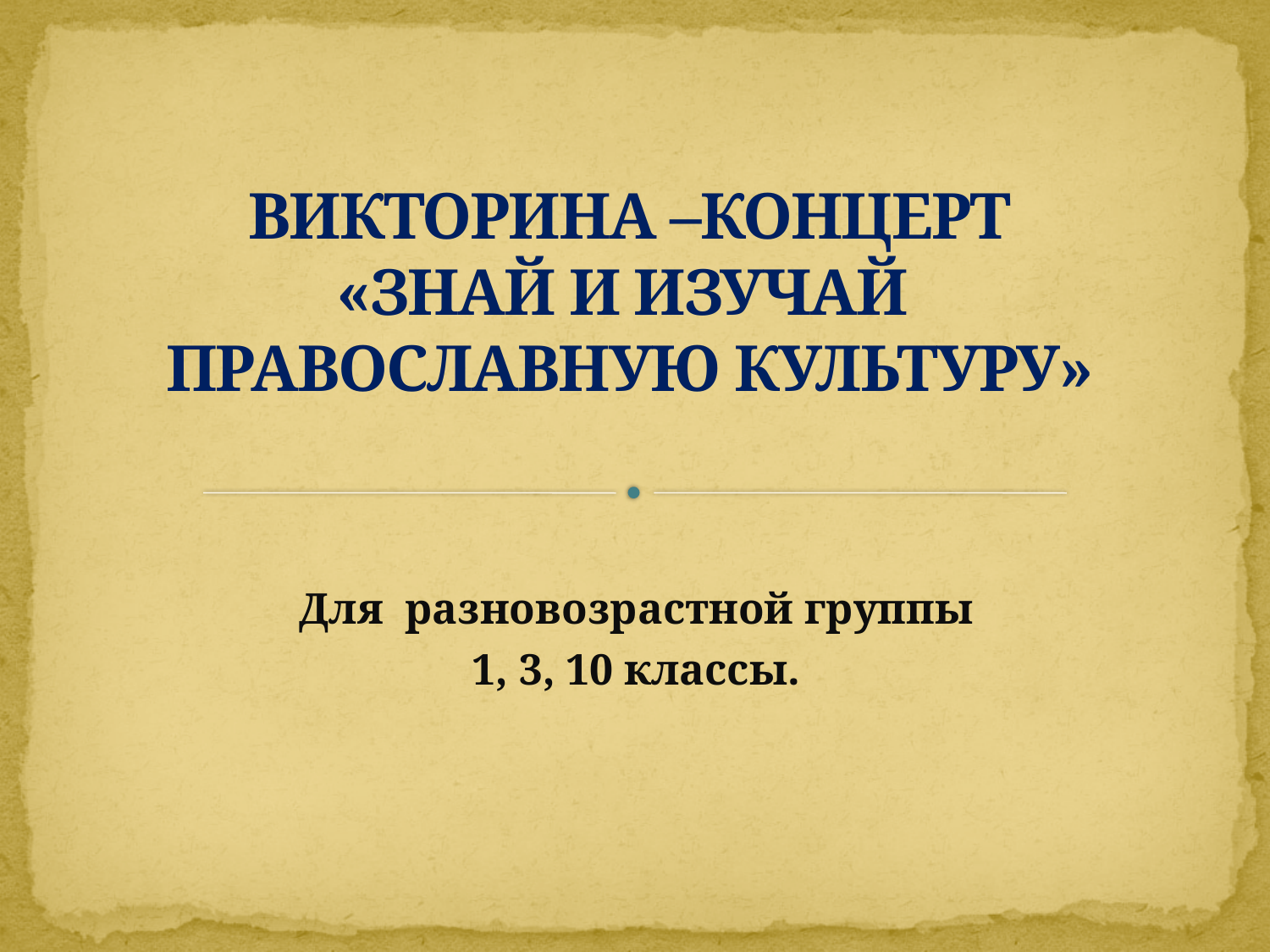

# ВИКТОРИНА –КОНЦЕРТ «ЗНАЙ И ИЗУЧАЙ ПРАВОСЛАВНУЮ КУЛЬТУРУ»
Для  разновозрастной группы
1, 3, 10 классы.